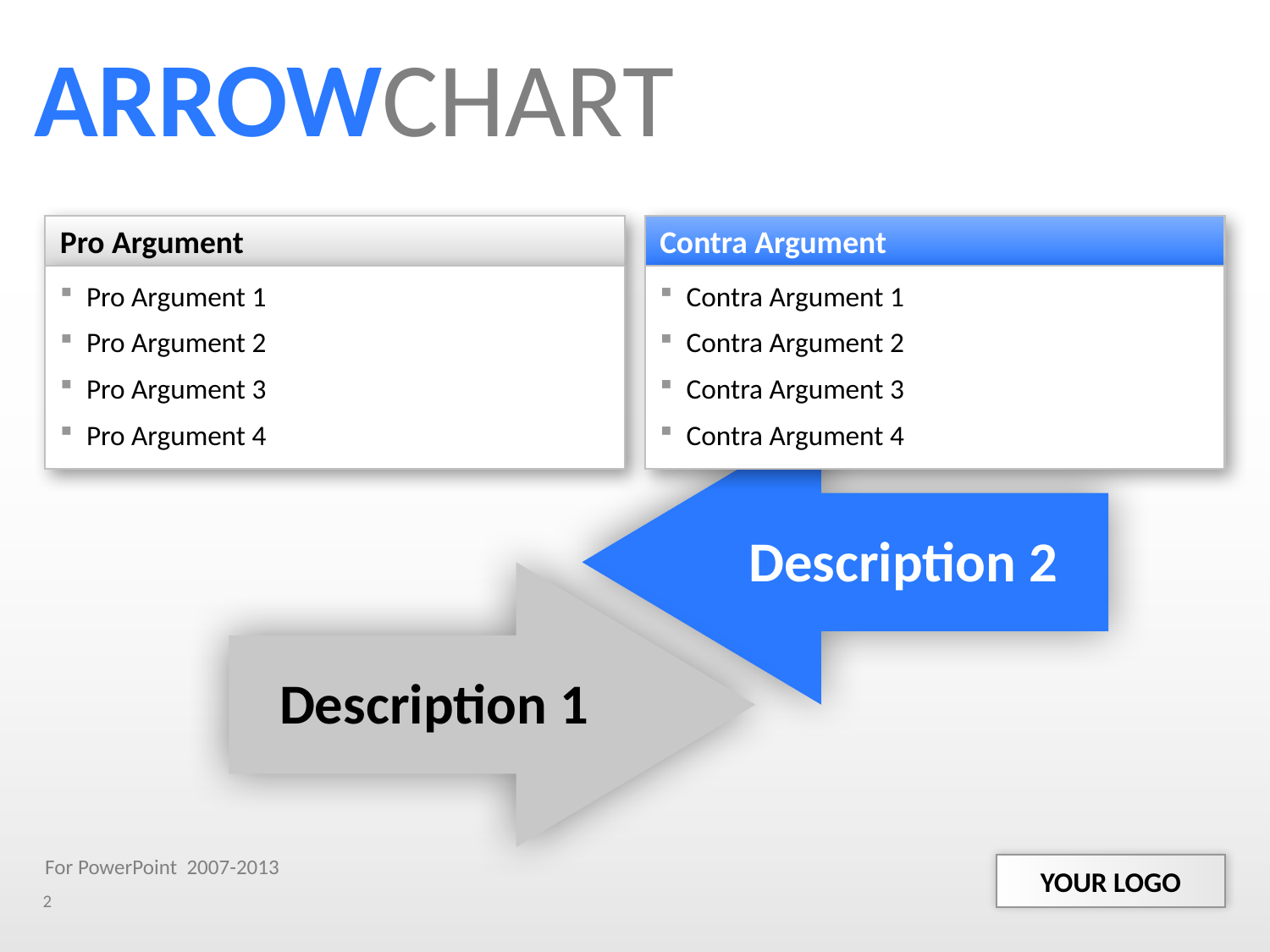

ARROWCHART
Pro Argument
Pro Argument 1
Pro Argument 2
Pro Argument 3
Pro Argument 4
Contra Argument
Contra Argument 1
Contra Argument 2
Contra Argument 3
Contra Argument 4
Description 2
Description 1
For PowerPoint  2007-2013